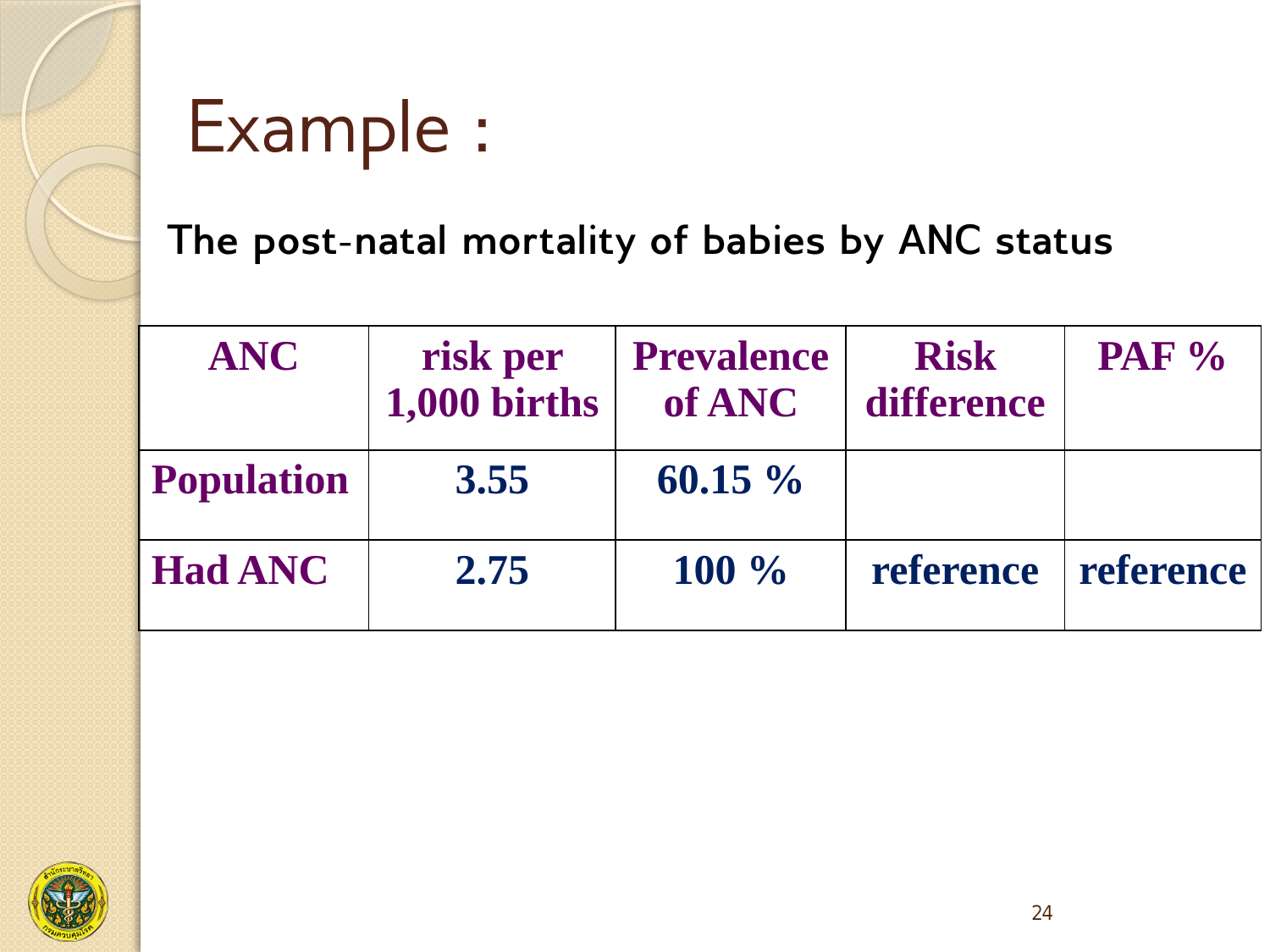

# Example :
The post-natal mortality of babies by ANC status
| ANC | risk per 1,000 births | Prevalence of ANC | Risk difference | PAF % |
| --- | --- | --- | --- | --- |
| Population | 3.55 | 60.15 % |  |  |
| Had ANC | 2.75 | 100 % | reference | reference |
24